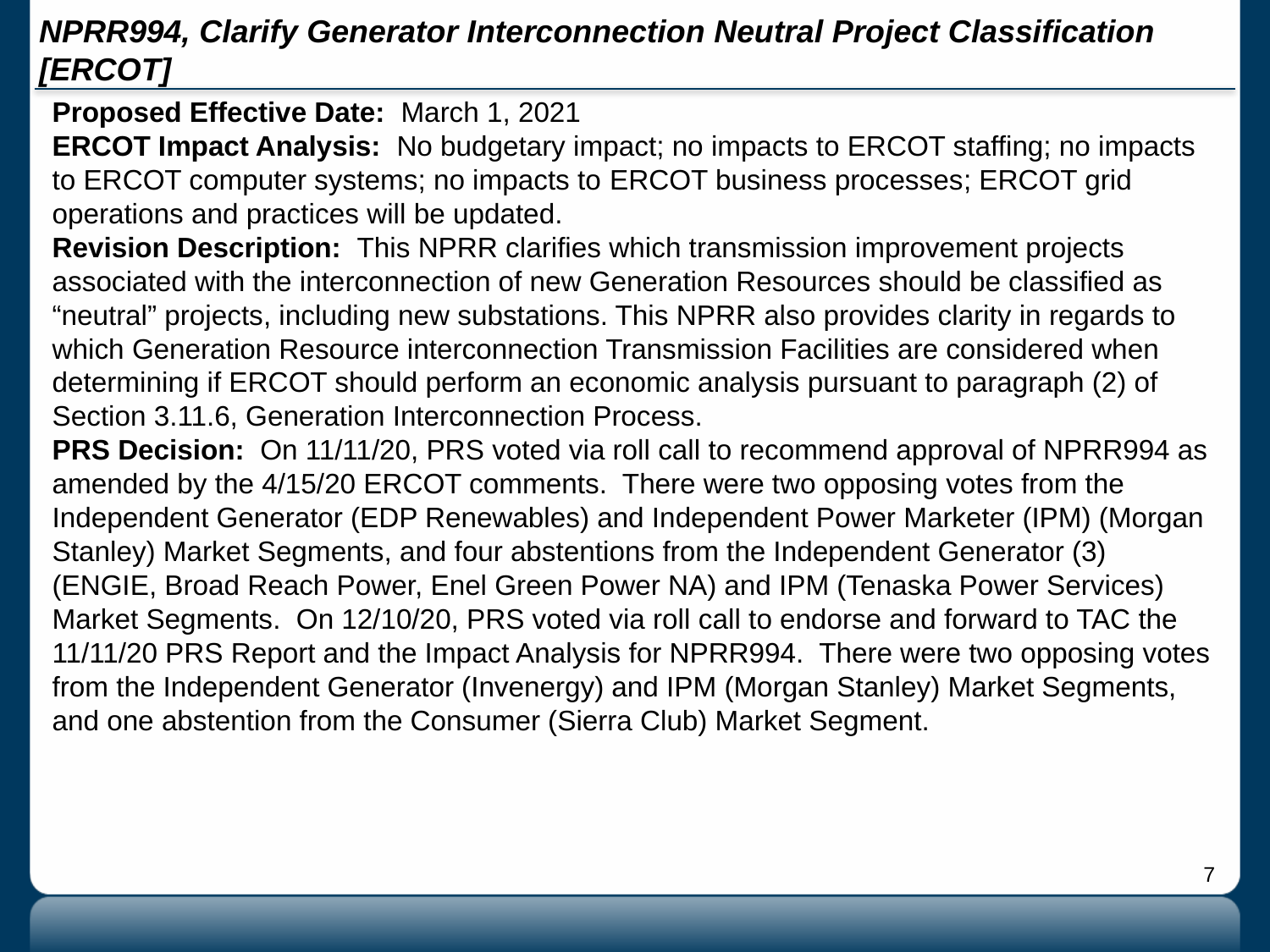

# NPRR994, Clarify Generator Interconnection Neutral Project Classification [ERCOT]
Proposed Effective Date:  March 1, 2021
ERCOT Impact Analysis:  No budgetary impact; no impacts to ERCOT staffing; no impacts to ERCOT computer systems; no impacts to ERCOT business processes; ERCOT grid operations and practices will be updated.
Revision Description:  This NPRR clarifies which transmission improvement projects associated with the interconnection of new Generation Resources should be classified as “neutral” projects, including new substations. This NPRR also provides clarity in regards to which Generation Resource interconnection Transmission Facilities are considered when determining if ERCOT should perform an economic analysis pursuant to paragraph (2) of Section 3.11.6, Generation Interconnection Process.
PRS Decision:  On 11/11/20, PRS voted via roll call to recommend approval of NPRR994 as amended by the 4/15/20 ERCOT comments.  There were two opposing votes from the Independent Generator (EDP Renewables) and Independent Power Marketer (IPM) (Morgan Stanley) Market Segments, and four abstentions from the Independent Generator (3) (ENGIE, Broad Reach Power, Enel Green Power NA) and IPM (Tenaska Power Services) Market Segments.  On 12/10/20, PRS voted via roll call to endorse and forward to TAC the 11/11/20 PRS Report and the Impact Analysis for NPRR994.  There were two opposing votes from the Independent Generator (Invenergy) and IPM (Morgan Stanley) Market Segments, and one abstention from the Consumer (Sierra Club) Market Segment.